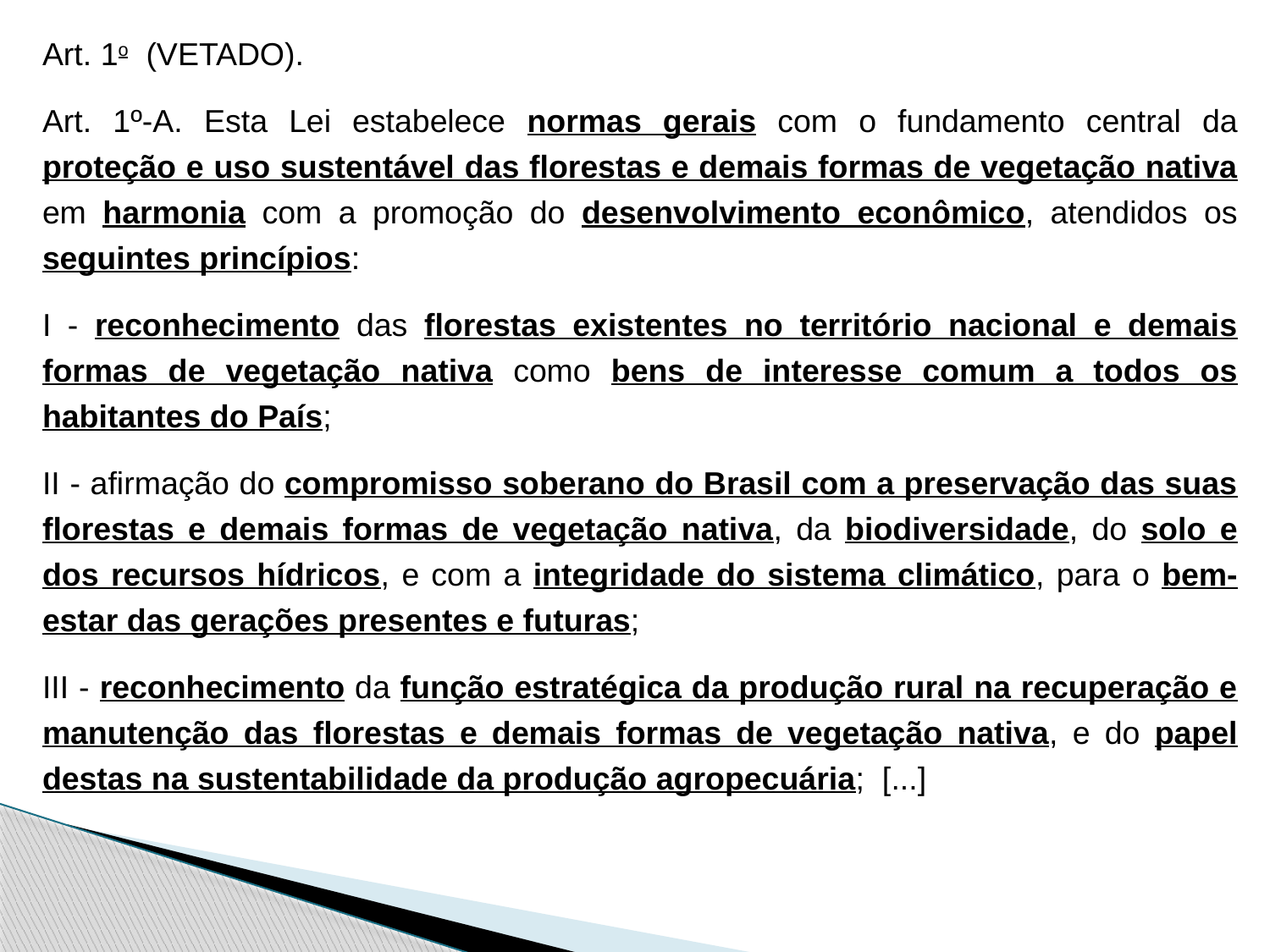

Art. 1o  (VETADO).
Art. 1º-A. Esta Lei estabelece normas gerais com o fundamento central da proteção e uso sustentável das florestas e demais formas de vegetação nativa em harmonia com a promoção do desenvolvimento econômico, atendidos os seguintes princípios:
I - reconhecimento das florestas existentes no território nacional e demais formas de vegetação nativa como bens de interesse comum a todos os habitantes do País;
II - afirmação do compromisso soberano do Brasil com a preservação das suas florestas e demais formas de vegetação nativa, da biodiversidade, do solo e dos recursos hídricos, e com a integridade do sistema climático, para o bem-estar das gerações presentes e futuras;
III - reconhecimento da função estratégica da produção rural na recuperação e manutenção das florestas e demais formas de vegetação nativa, e do papel destas na sustentabilidade da produção agropecuária;  [...]